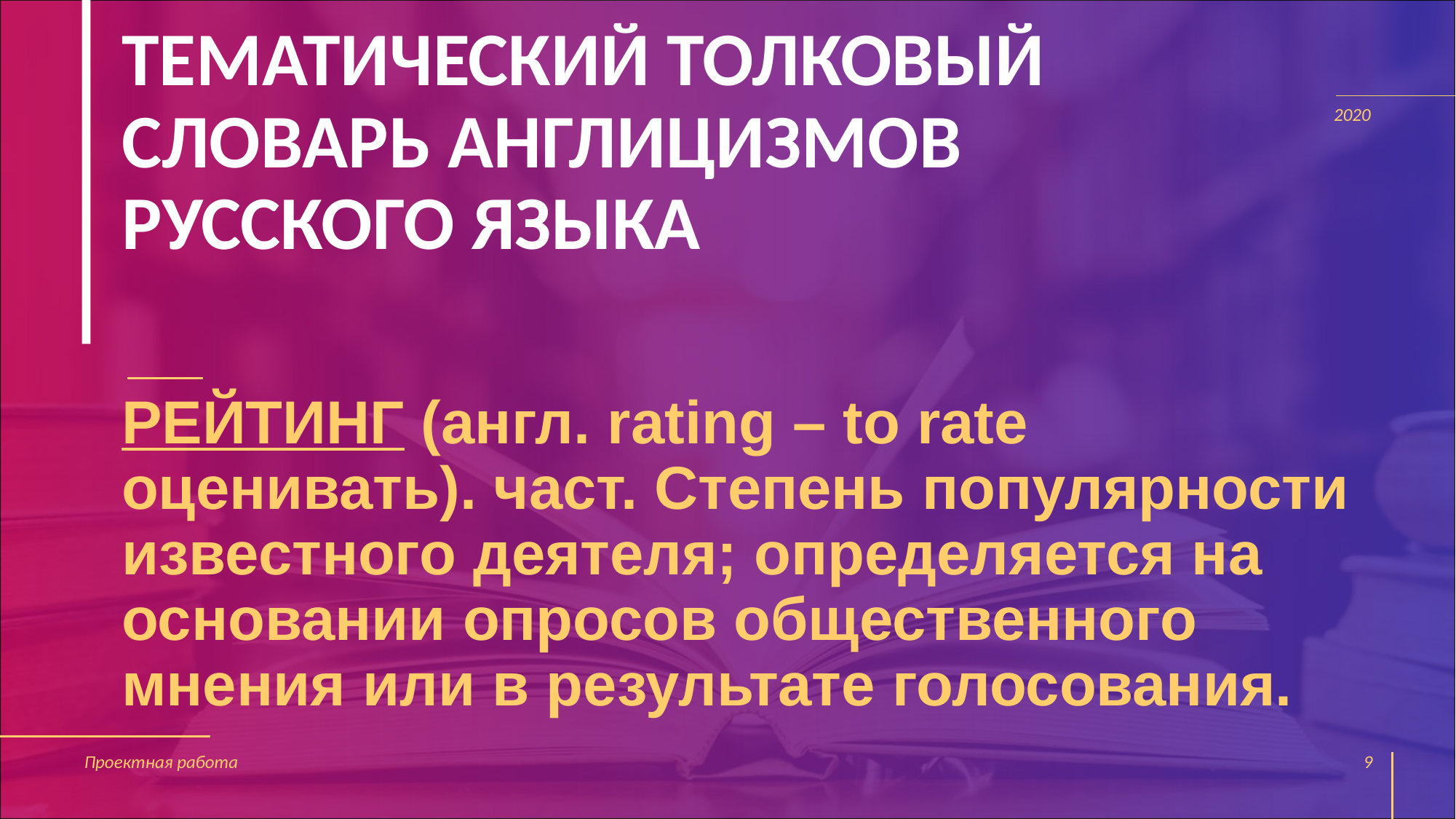

# ТЕМАТИЧЕСКИЙ ТОЛКОВЫЙ СЛОВАРЬ АНГЛИЦИЗМОВ РУССКОГО ЯЗЫКА
2020
РЕЙТИНГ (англ. rating – to rate оценивать). част. Степень популярности известного деятеля; определяется на основании опросов общественного мнения или в результате голосования.
Проектная работа
9